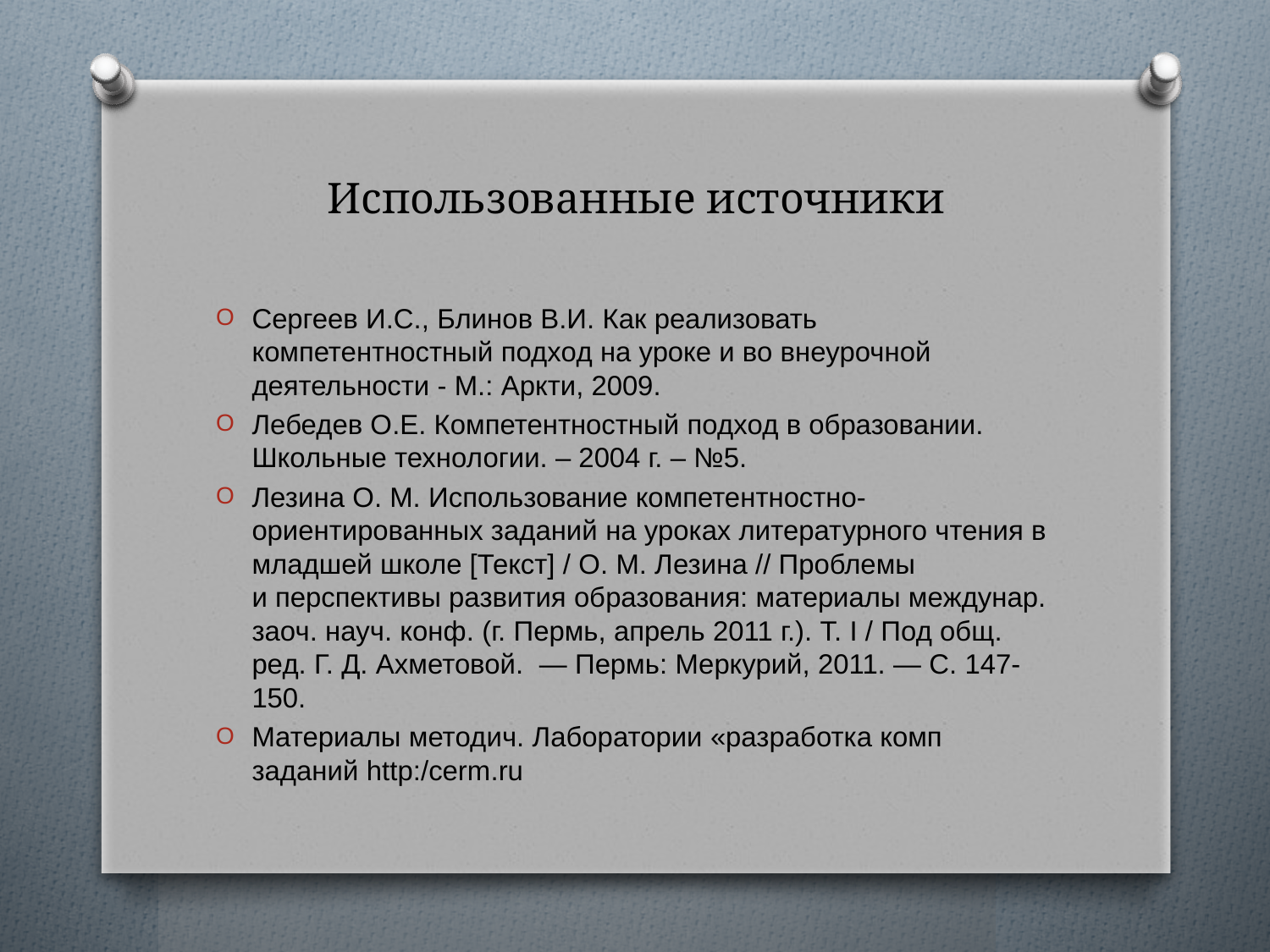

# Использованные источники
Сергеев И.С., Блинов В.И. Как реализовать компетентностный подход на уроке и во внеурочной деятельности - М.: Аркти, 2009.
Лебедев О.Е. Компетентностный подход в образовании. Школьные технологии. – 2004 г. – №5.
Лезина О. М. Использование компетентностно-ориентированных заданий на уроках литературного чтения в младшей школе [Текст] / О. М. Лезина // Проблемы и перспективы развития образования: материалы междунар. заоч. науч. конф. (г. Пермь, апрель 2011 г.). Т. I / Под общ. ред. Г. Д. Ахметовой.  — Пермь: Меркурий, 2011. — С. 147-150.
Материалы методич. Лаборатории «разработка комп заданий http:/cerm.ru